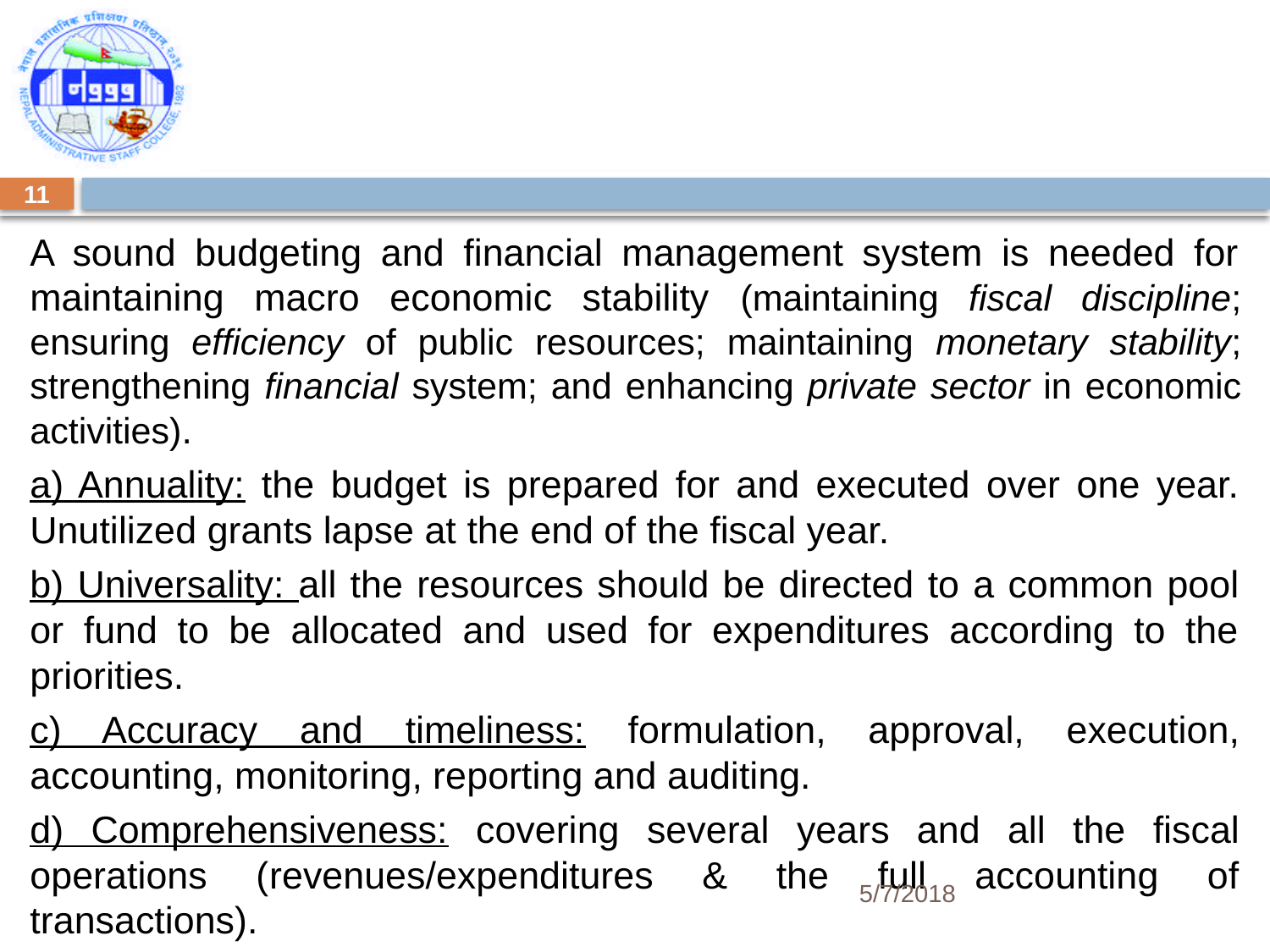

11
A sound budgeting and financial management system is needed for maintaining macro economic stability (maintaining fiscal discipline; ensuring efficiency of public resources; maintaining monetary stability; strengthening financial system; and enhancing private sector in economic activities).
a) Annuality: the budget is prepared for and executed over one year. Unutilized grants lapse at the end of the fiscal year.
b) Universality: all the resources should be directed to a common pool or fund to be allocated and used for expenditures according to the priorities.
c) Accuracy and timeliness: formulation, approval, execution, accounting, monitoring, reporting and auditing.
d) Comprehensiveness: covering several years and all the fiscal operations (revenues/expenditures & the full accounting of transactions).
5/7/2018